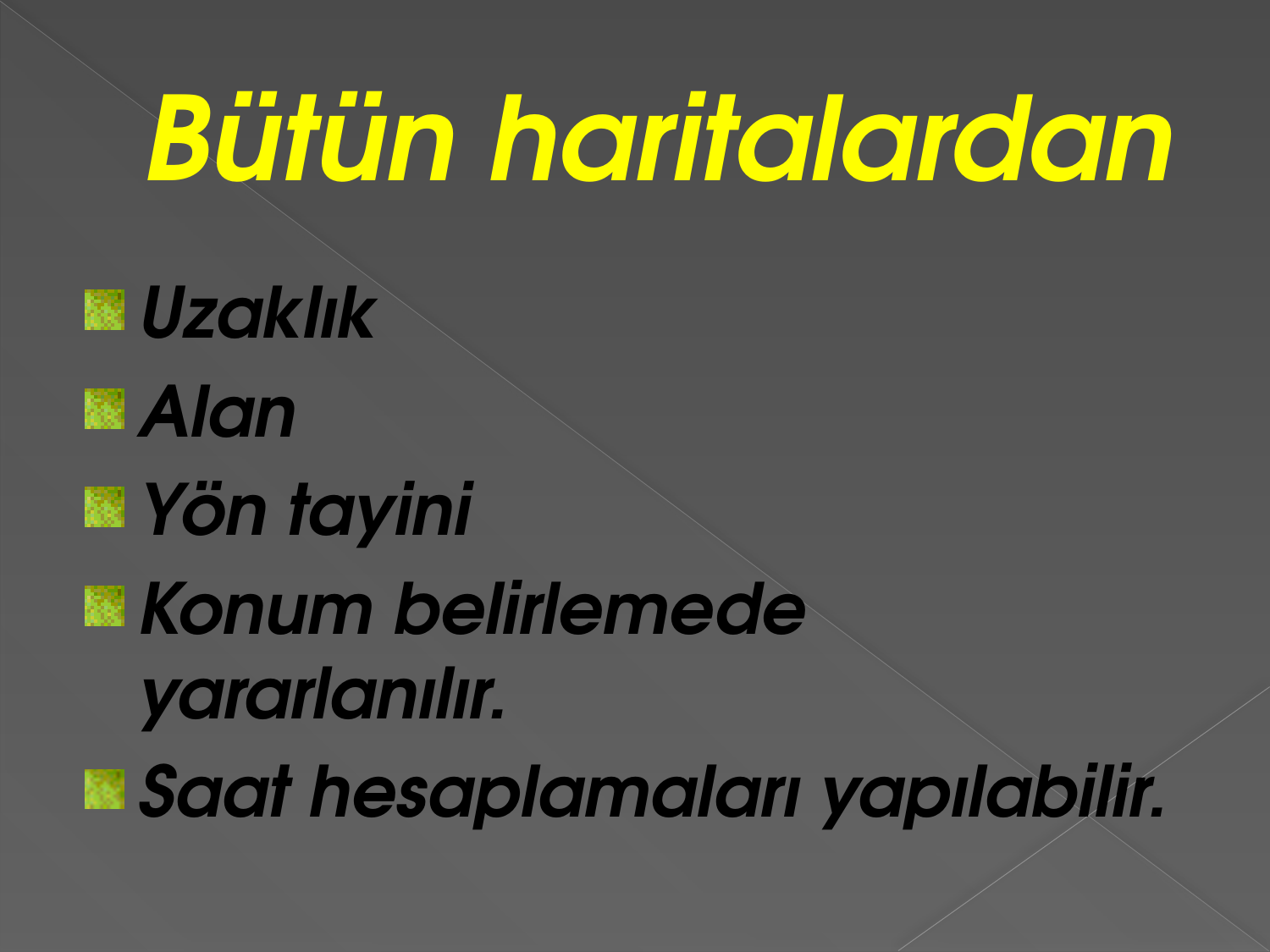

# Bütün haritalardan
Uzaklık
Alan
Yön tayini
Konum belirlemede yararlanılır.
Saat hesaplamaları yapılabilir.